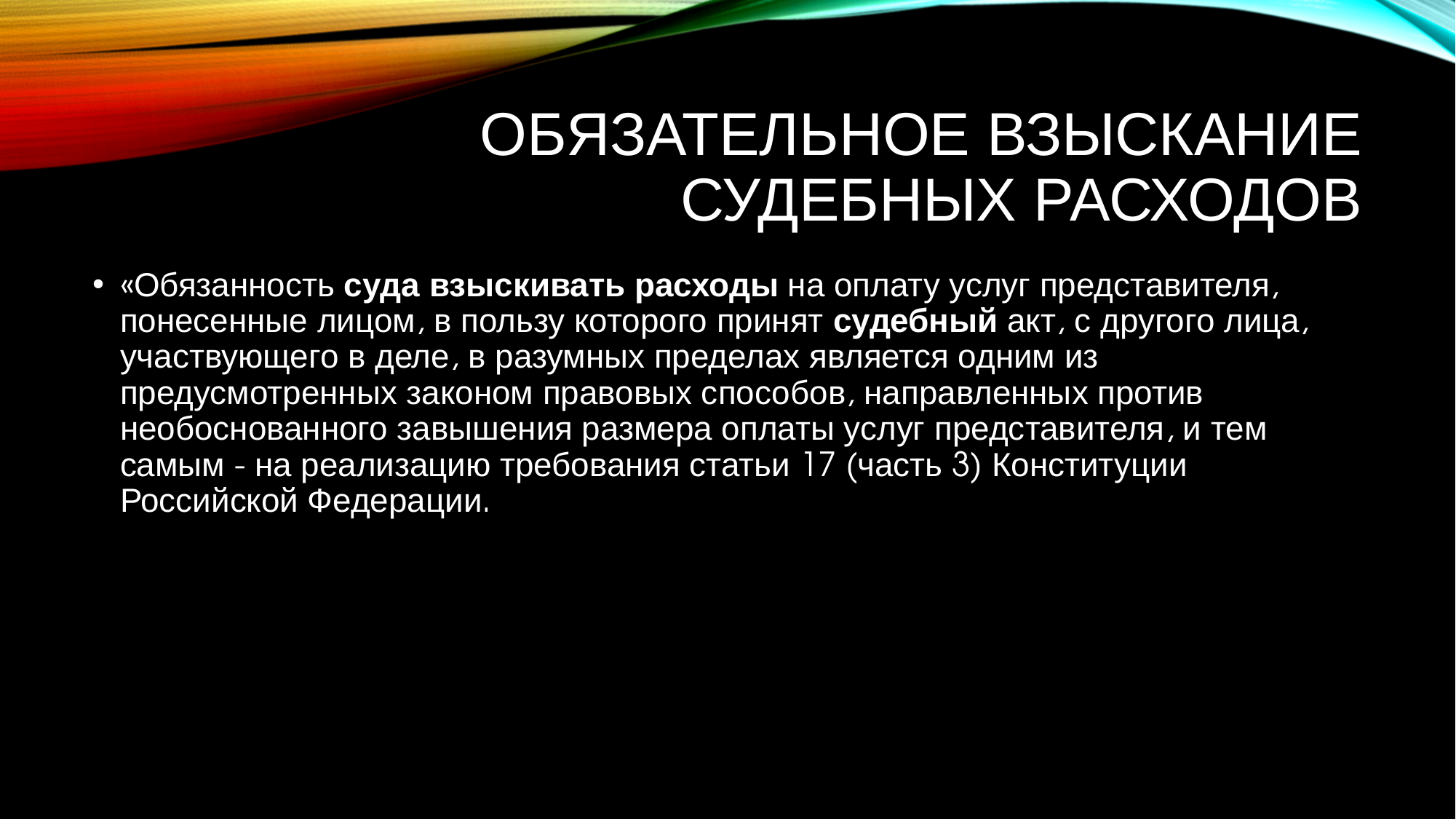

# Обязательное взыскание судебных расходов
«Обязанность суда взыскивать расходы на оплату услуг представителя, понесенные лицом, в пользу которого принят судебный акт, с другого лица, участвующего в деле, в разумных пределах является одним из предусмотренных законом правовых способов, направленных против необоснованного завышения размера оплаты услуг представителя, и тем самым - на реализацию требования статьи 17 (часть 3) Конституции Российской Федерации.